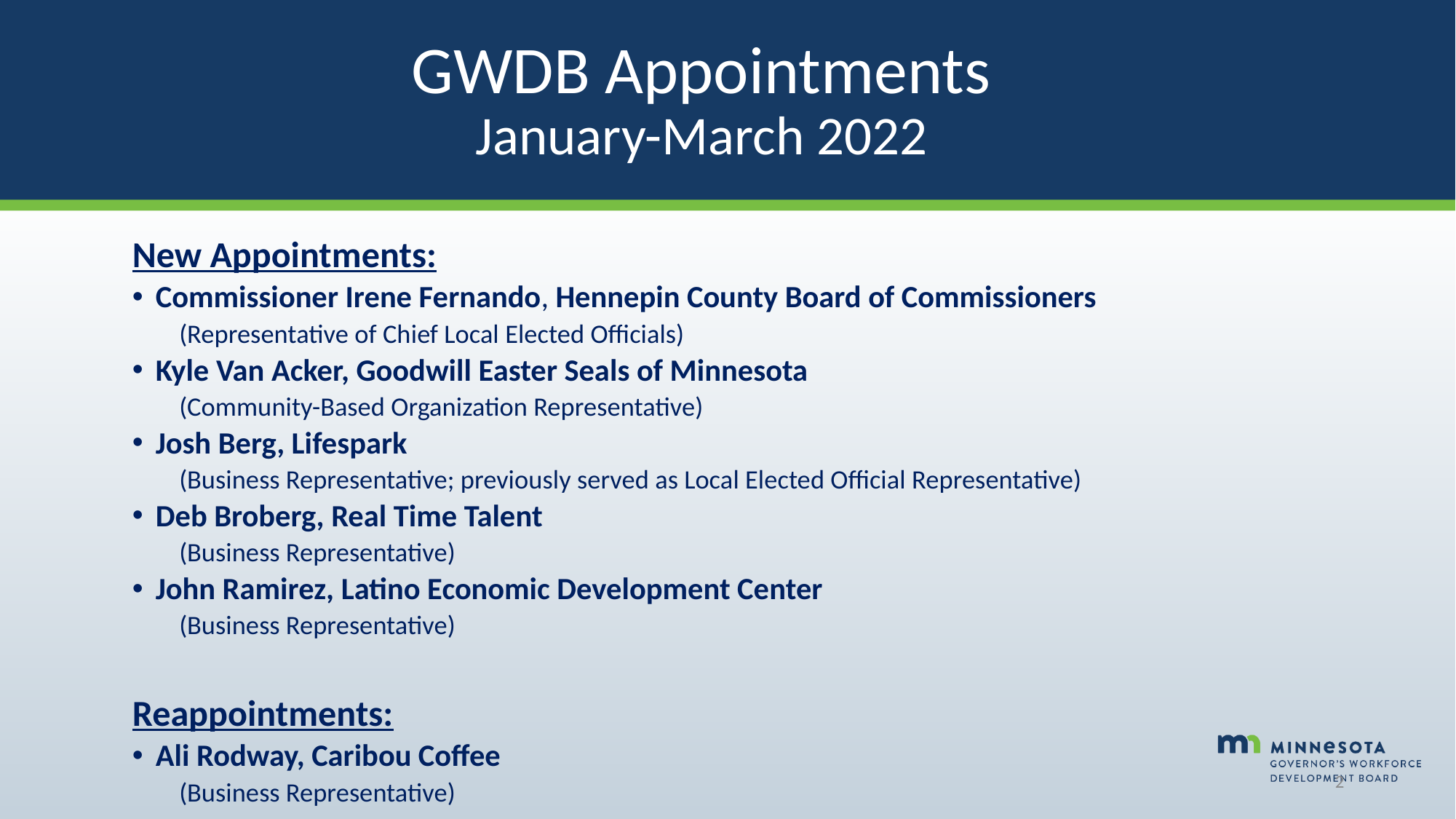

# GWDB Appointments January-March 2022
New Appointments:
Commissioner Irene Fernando, Hennepin County Board of Commissioners
(Representative of Chief Local Elected Officials)
Kyle Van Acker, Goodwill Easter Seals of Minnesota
(Community-Based Organization Representative)
Josh Berg, Lifespark
(Business Representative; previously served as Local Elected Official Representative)
Deb Broberg, Real Time Talent
(Business Representative)
John Ramirez, Latino Economic Development Center
(Business Representative)

Reappointments:
Ali Rodway, Caribou Coffee
(Business Representative)

2